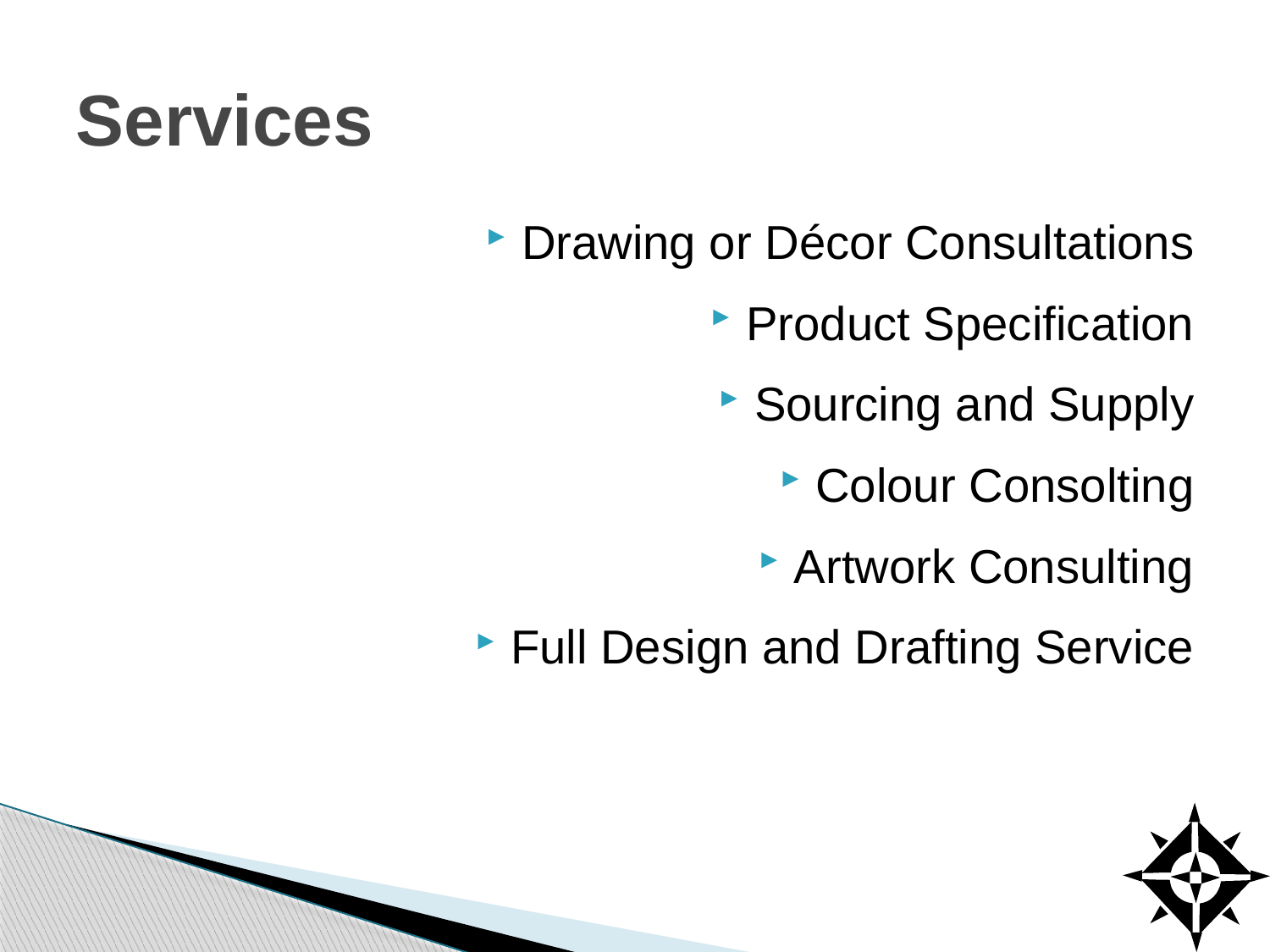

# Services
Drawing or Décor Consultations
Product Specification
Sourcing and Supply
Colour Consolting
Artwork Consulting
Full Design and Drafting Service